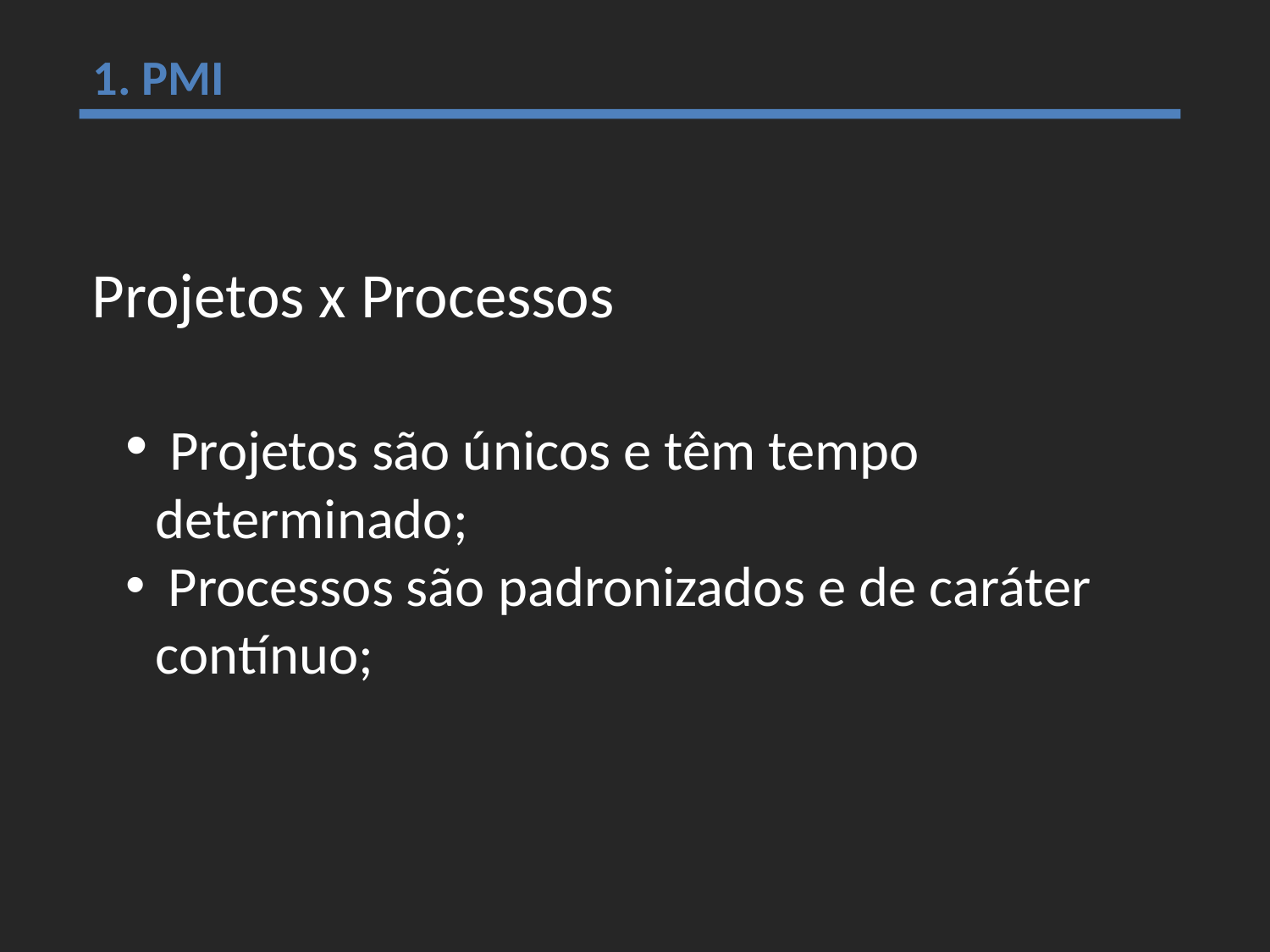

1. PMI

Projetos x Processos

 Projetos são únicos e têm tempo determinado;
 Processos são padronizados e de caráter contínuo;